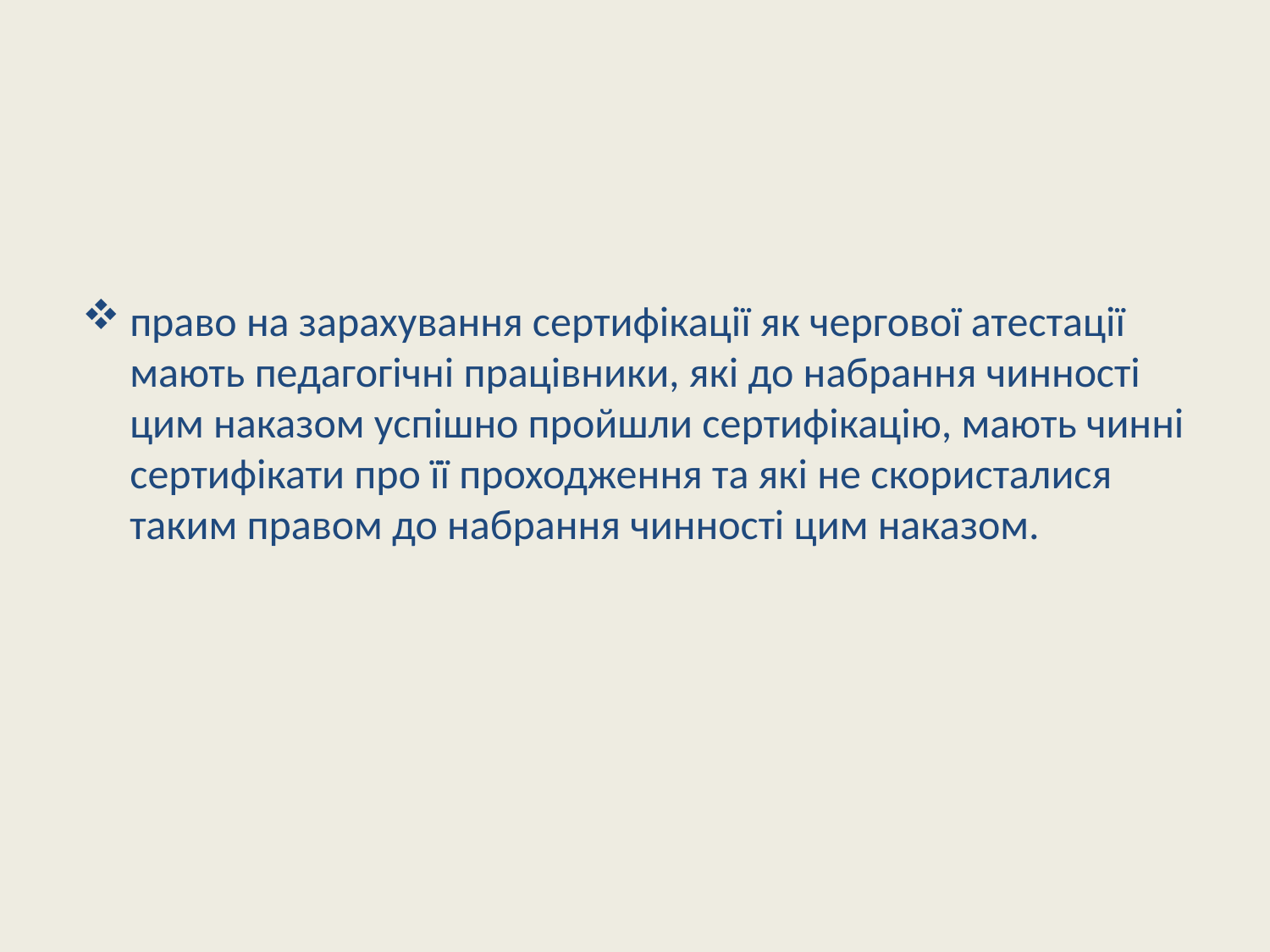

#
право на зарахування сертифікації як чергової атестації мають педагогічні працівники, які до набрання чинності цим наказом успішно пройшли сертифікацію, мають чинні сертифікати про її проходження та які не скористалися таким правом до набрання чинності цим наказом.